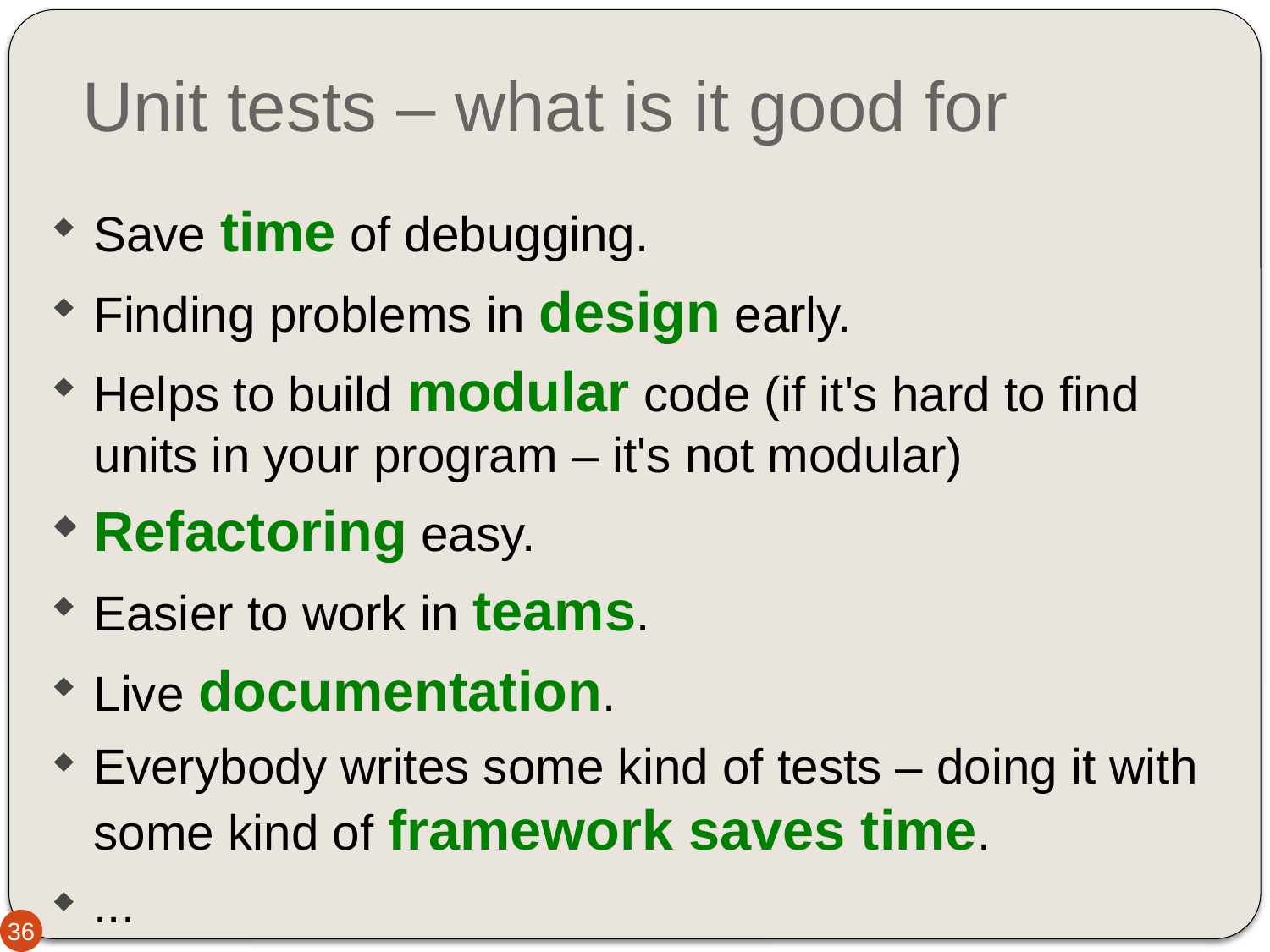

Unit tests – what is it good for
Save time of debugging.
Finding problems in design early.
Helps to build modular code (if it's hard to find units in your program – it's not modular)
Refactoring easy.
Easier to work in teams.
Live documentation.
Everybody writes some kind of tests – doing it with some kind of framework saves time.
...
36